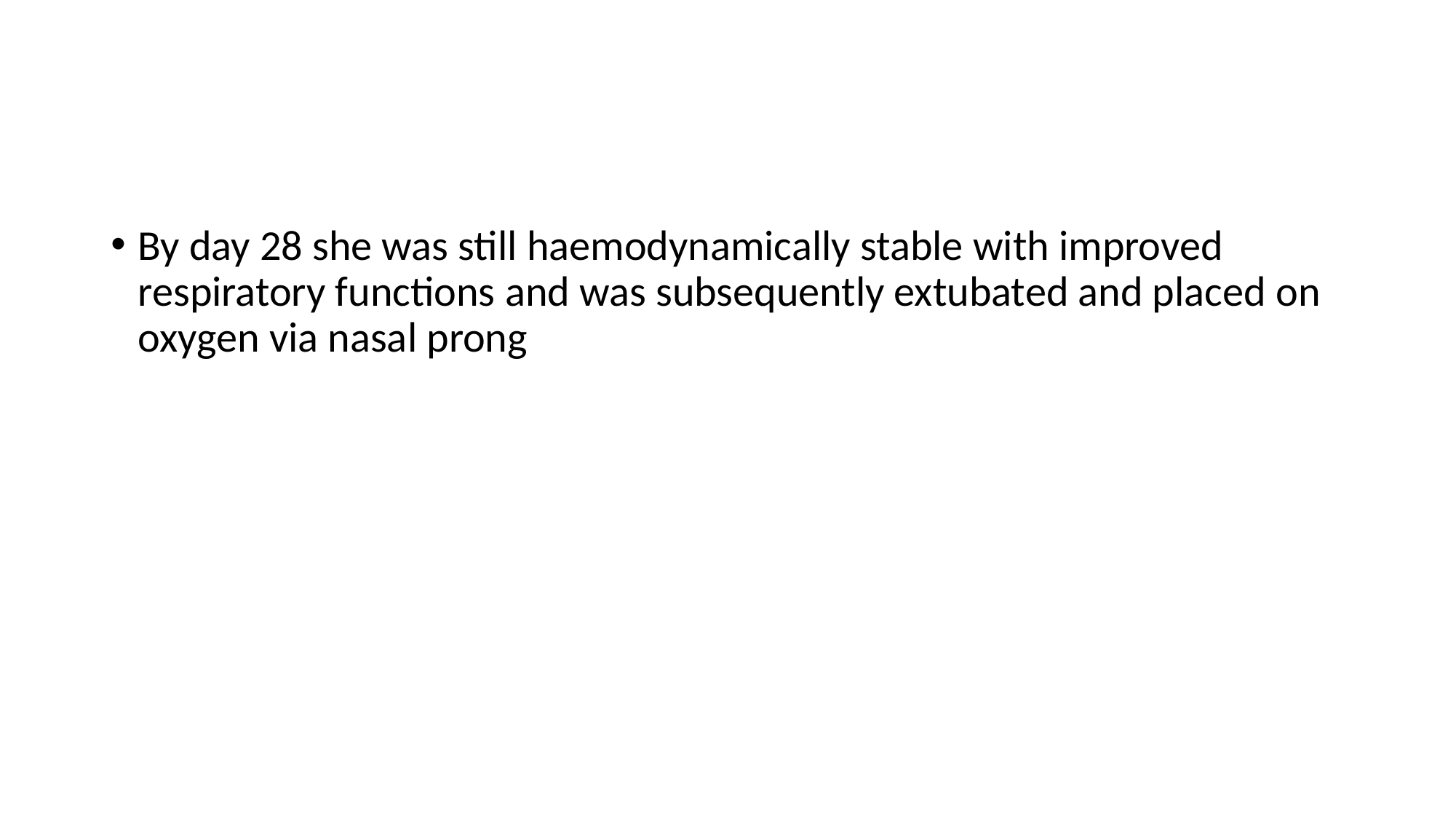

#
By day 28 she was still haemodynamically stable with improved respiratory functions and was subsequently extubated and placed on oxygen via nasal prong